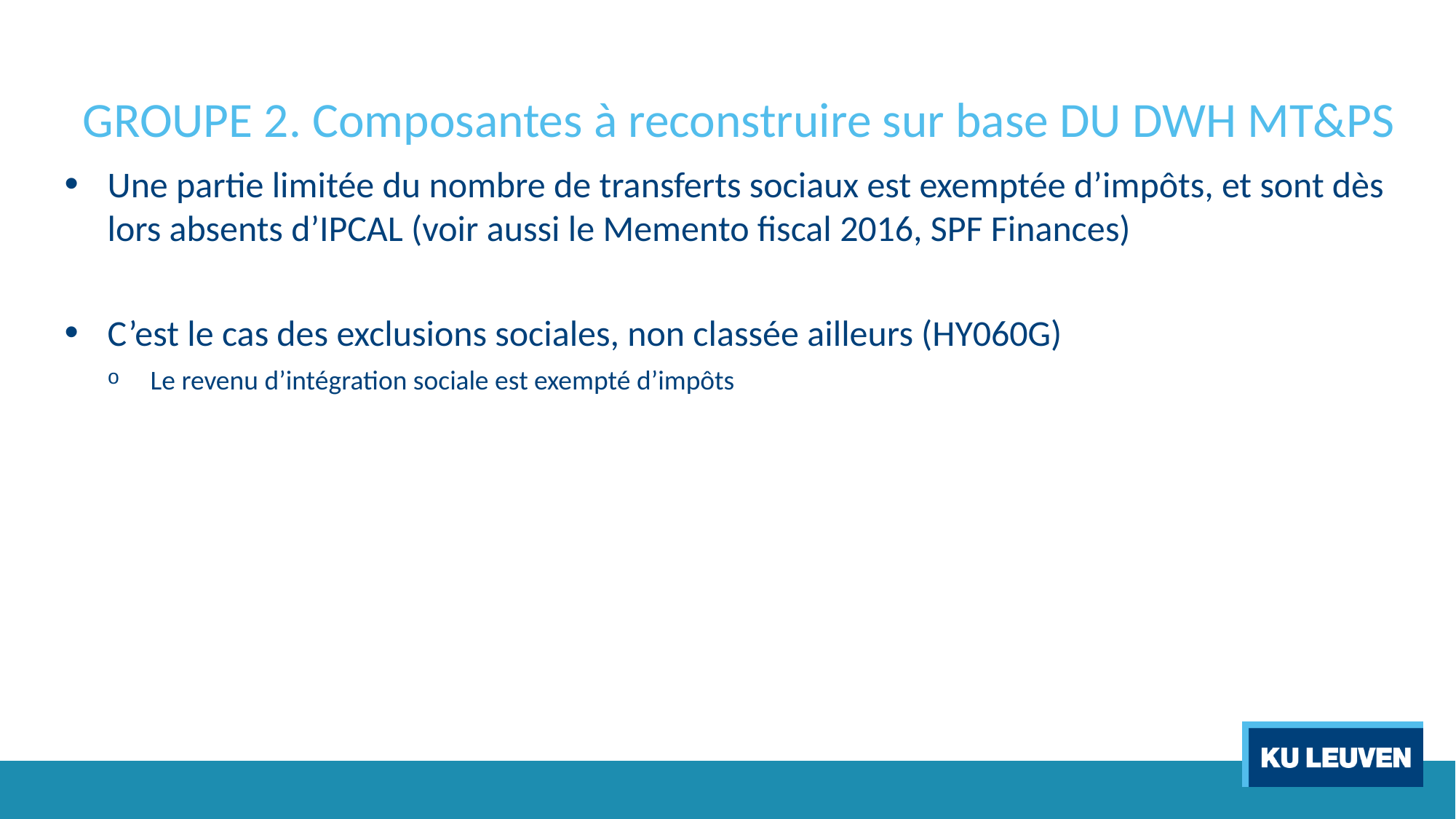

GROUPE 2. Composantes à reconstruire sur base DU DWH MT&PS
Une partie limitée du nombre de transferts sociaux est exemptée d’impôts, et sont dès lors absents d’IPCAL (voir aussi le Memento fiscal 2016, SPF Finances)

C’est le cas des exclusions sociales, non classée ailleurs (HY060G)
Le revenu d’intégration sociale est exempté d’impôts